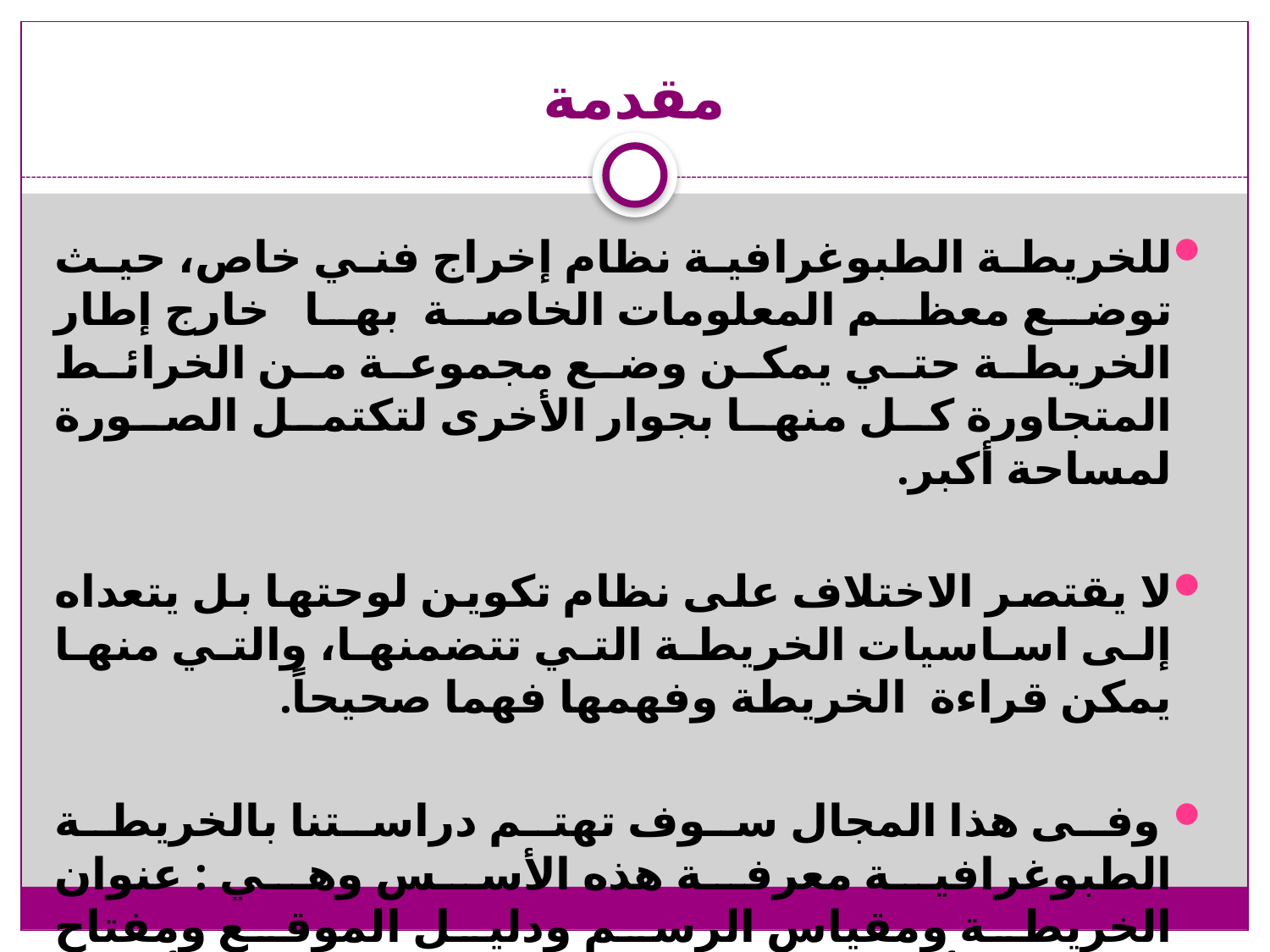

# مقدمة
للخريطة الطبوغرافية نظام إخراج فني خاص، حيث توضع معظم المعلومات الخاصة  بها   خارج إطار الخريطة حتي يمكن وضع مجموعة من الخرائط المتجاورة كل منها بجوار الأخرى لتكتمل الصورة لمساحة أكبر.

لا يقتصر الاختلاف على نظام تكوين لوحتها بل يتعداه إلى اساسيات الخريطة التي تتضمنها، والتي منها يمكن قراءة  الخريطة وفهمها فهما صحيحاً.

 وفى هذا المجال سوف تهتم دراستنا بالخريطة الطبوغرافية معرفة هذه الأسس وهي : عنوان الخريطة ومقياس الرسم ودليل الموقع ومفتاح الخريطة أو دليل الخريطة ودليل الاتجاه، وأوجه الاختلاف فيها عن أنواع الخرائط الأخرى.